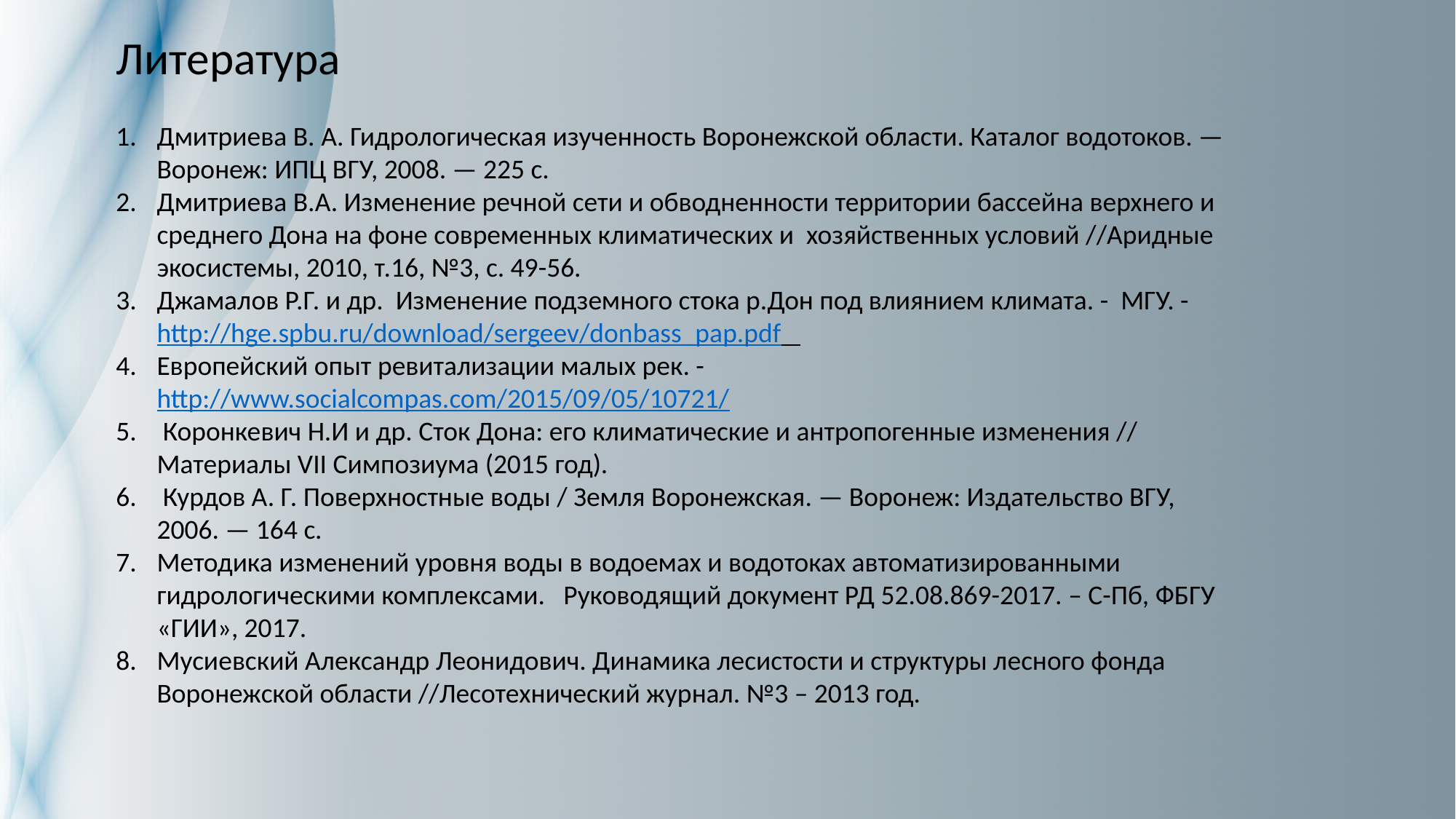

# Литература
Дмитриева В. А. Гидрологическая изученность Воронежской области. Каталог водотоков. — Воронеж: ИПЦ ВГУ, 2008. — 225 с.
Дмитриева В.А. Изменение речной сети и обводненности территории бассейна верхнего и среднего Дона на фоне современных климатических и  хозяйственных условий //Аридные экосистемы, 2010, т.16, №3, с. 49-56.
Джамалов Р.Г. и др.  Изменение подземного стока р.Дон под влиянием климата. -  МГУ. - http://hge.spbu.ru/download/sergeev/donbass_pap.pdf
Европейский опыт ревитализации малых рек. - http://www.socialcompas.com/2015/09/05/10721/
 Коронкевич Н.И и др. Сток Дона: его климатические и антропогенные изменения // Материалы VII Симпозиума (2015 год).
 Курдов А. Г. Поверхностные воды / Земля Воронежская. — Воронеж: Издательство ВГУ, 2006. — 164 с.
Методика изменений уровня воды в водоемах и водотоках автоматизированными гидрологическими комплексами.   Руководящий документ РД 52.08.869-2017. – С-Пб, ФБГУ «ГИИ», 2017.
Мусиевский Александр Леонидович. Динамика лесистости и структуры лесного фонда Воронежской области //Лесотехнический журнал. №3 – 2013 год.